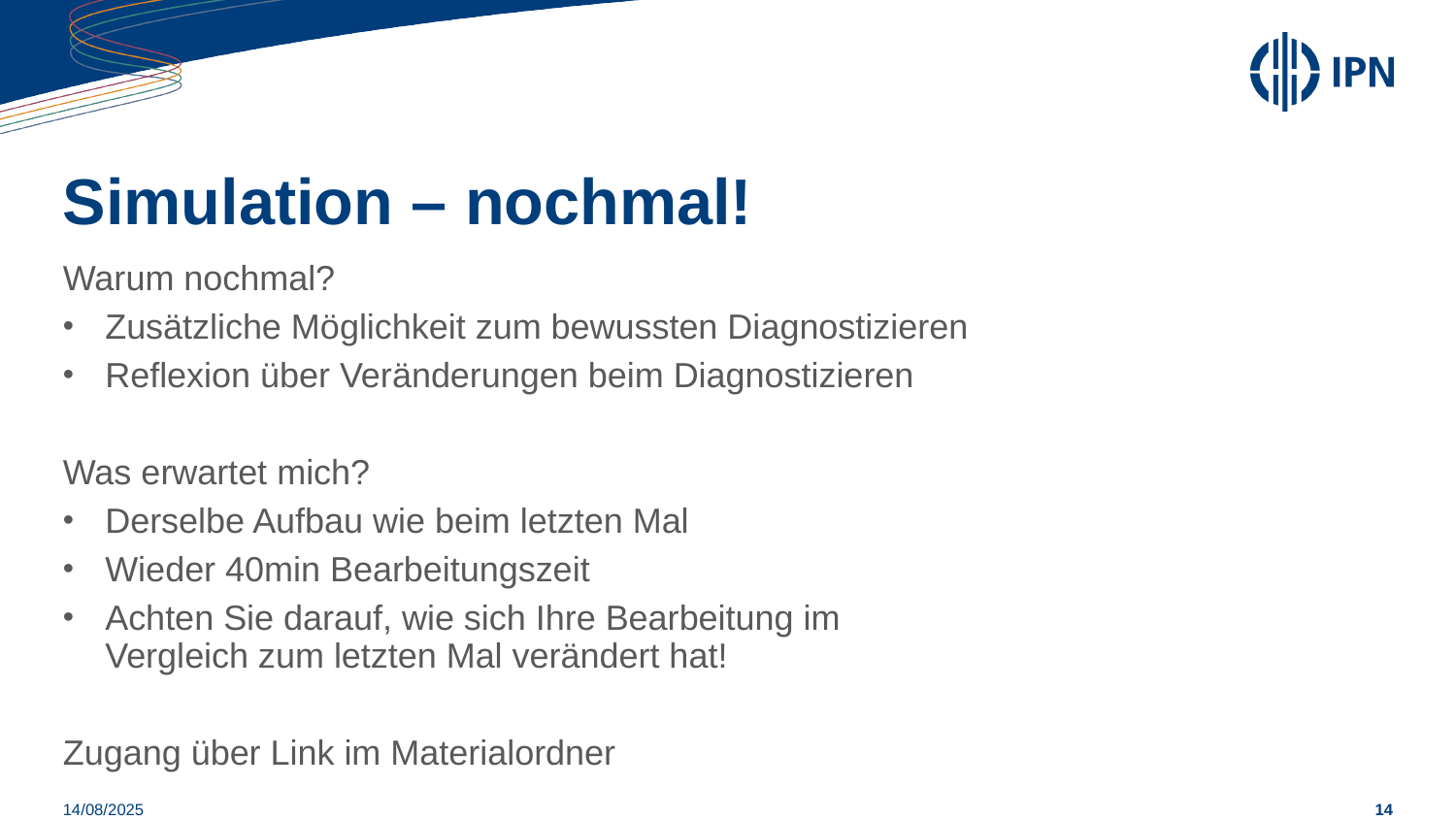

# Simulation – nochmal!
Warum nochmal?
Zusätzliche Möglichkeit zum bewussten Diagnostizieren
Reflexion über Veränderungen beim Diagnostizieren

Was erwartet mich?
Derselbe Aufbau wie beim letzten Mal
Wieder 40min Bearbeitungszeit
Achten Sie darauf, wie sich Ihre Bearbeitung im
Vergleich zum letzten Mal verändert hat!

Zugang über Link im Materialordner
14/08/2025

14